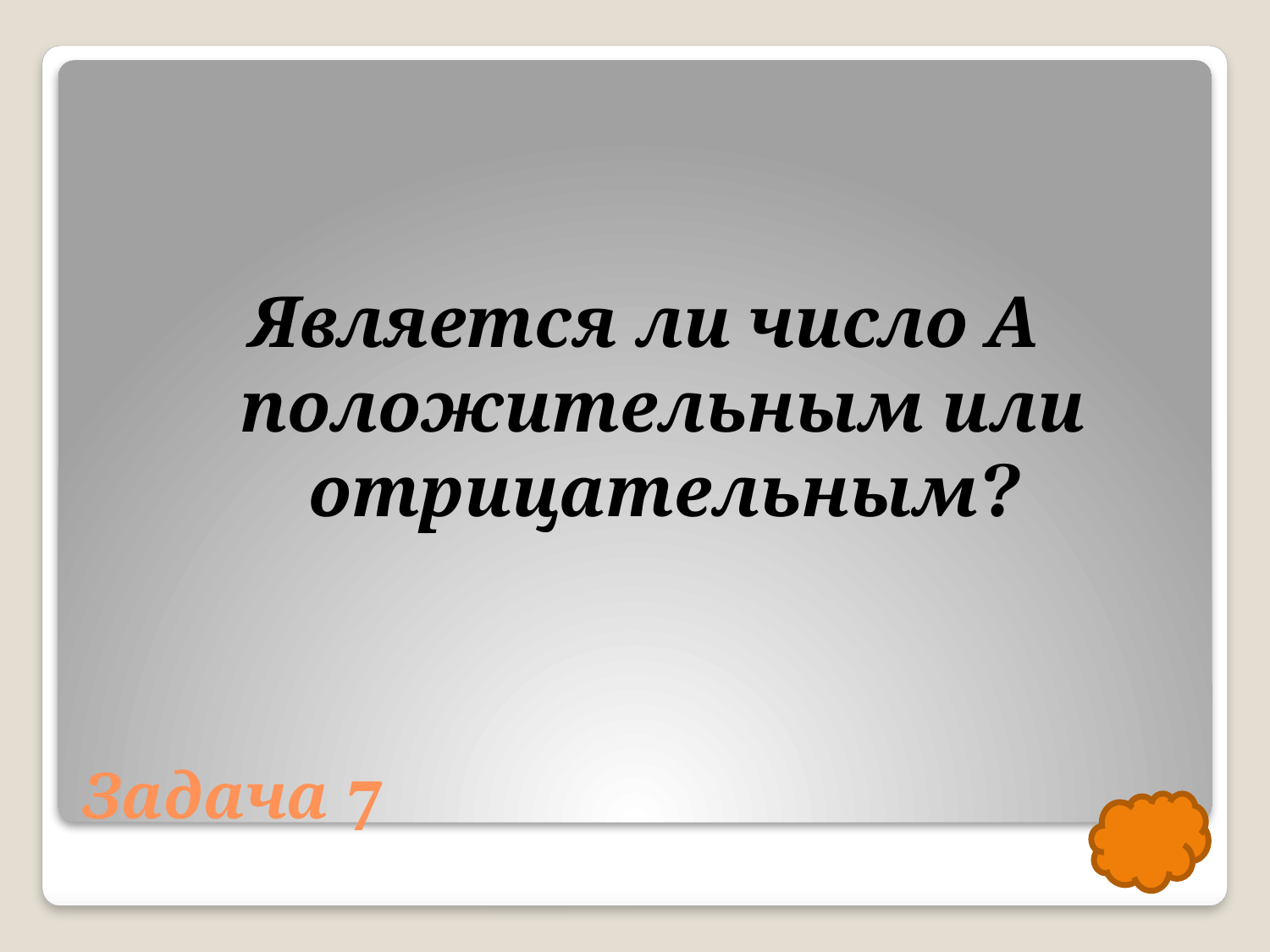

Является ли число А положительным или отрицательным?
# Задача 7